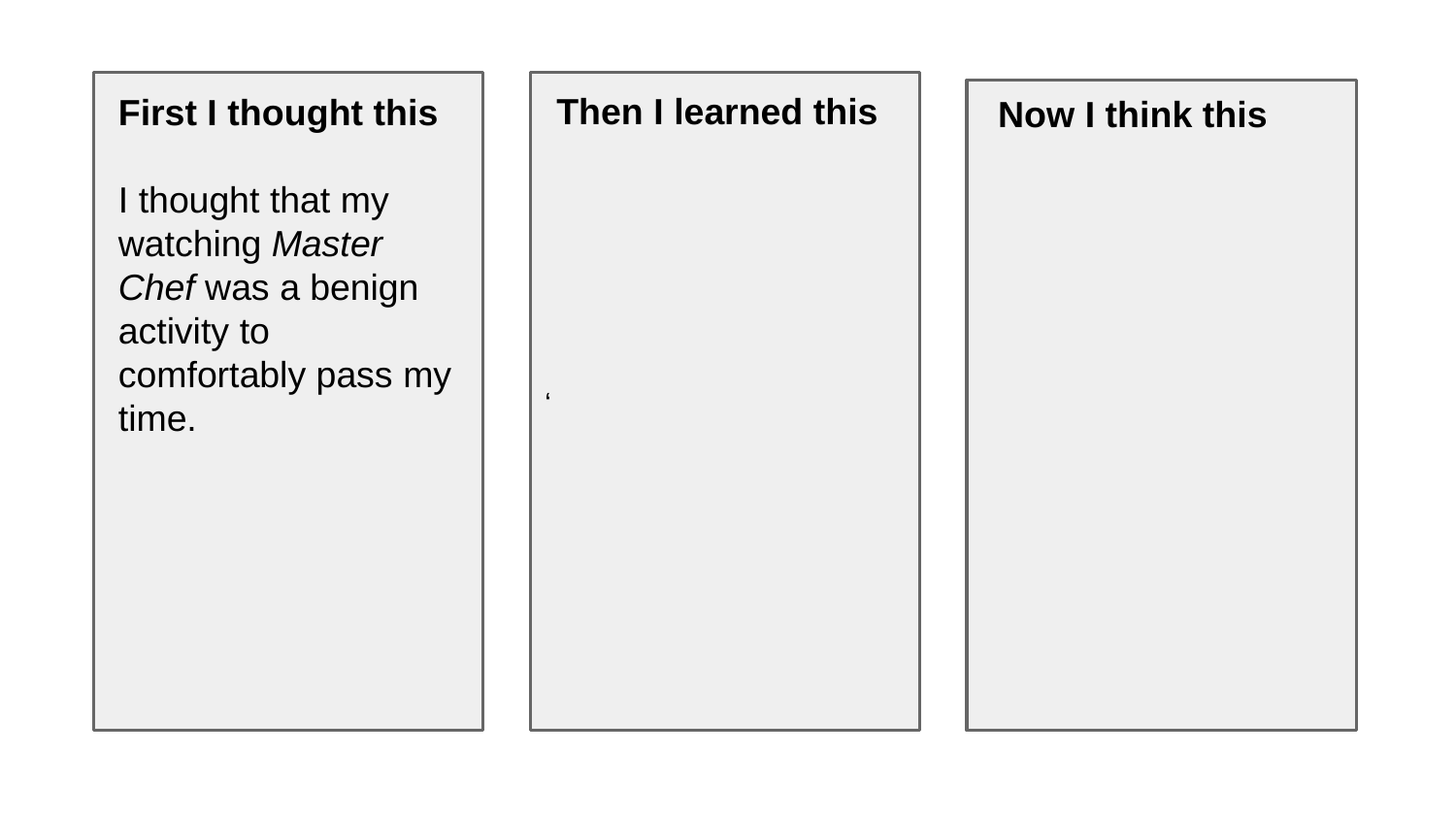

‘
Then I learned this

First I thought this

I thought that my watching Master Chef was a benign activity to comfortably pass my time.
Now I think this